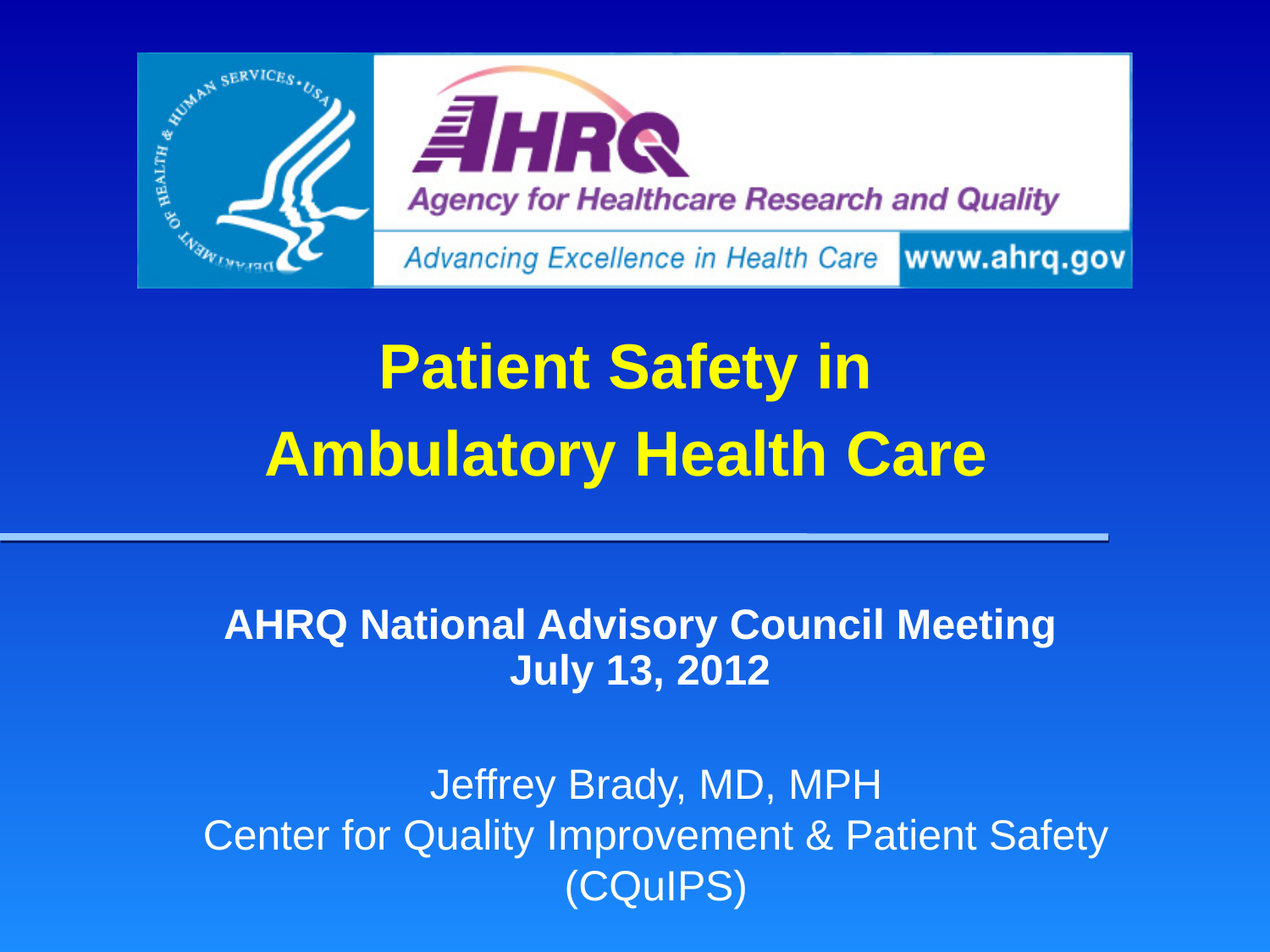

Patient Safety in
Ambulatory Health Care
# AHRQ National Advisory Council Meeting July 13, 2012
Jeffrey Brady, MD, MPH
Center for Quality Improvement & Patient Safety (CQuIPS)